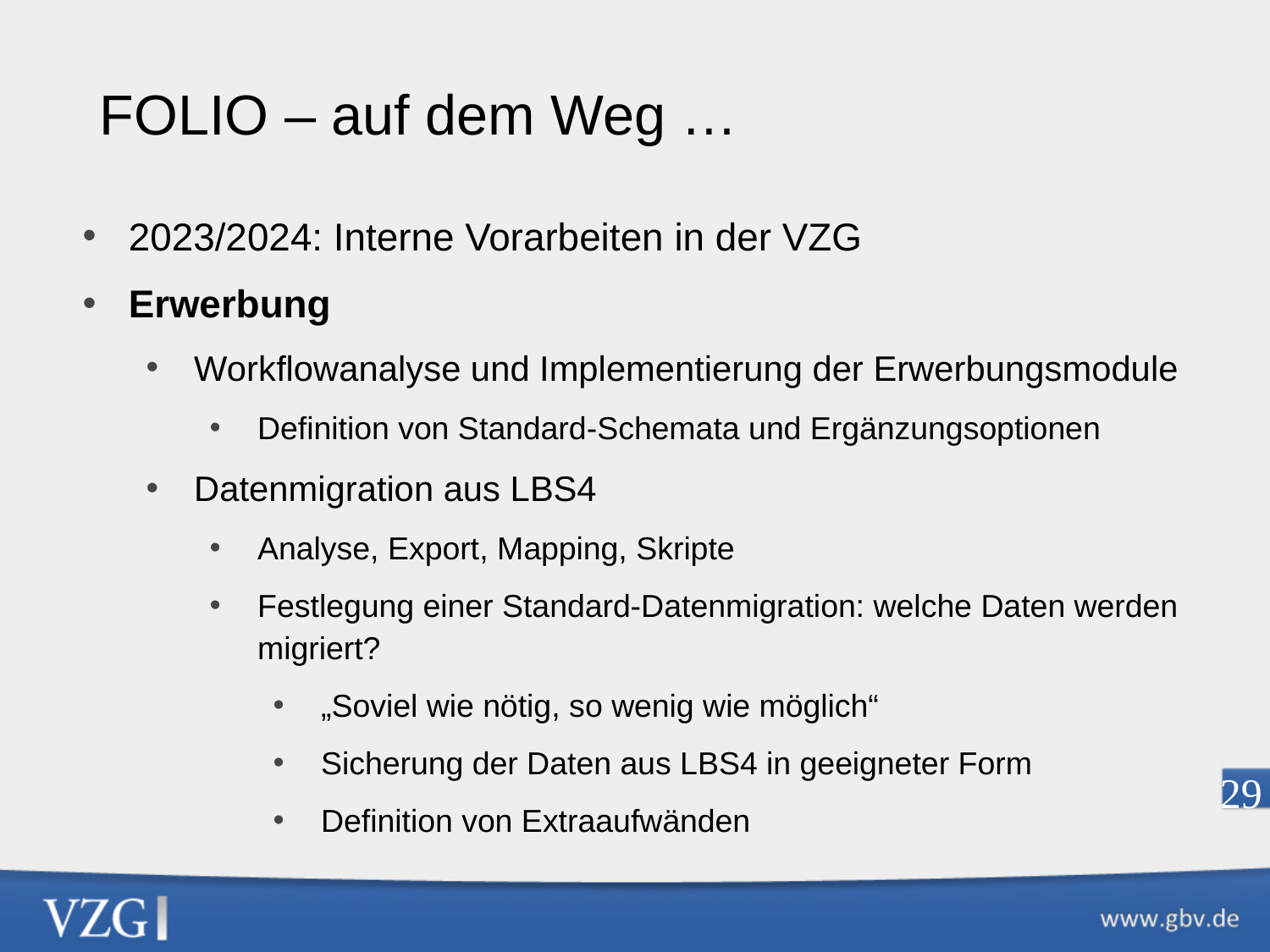

FOLIO – auf dem Weg …

2023/2024: Interne Vorarbeiten in der VZG
Erwerbung
Workflowanalyse und Implementierung der Erwerbungsmodule
Definition von Standard-Schemata und Ergänzungsoptionen
Datenmigration aus LBS4
Analyse, Export, Mapping, Skripte
Festlegung einer Standard-Datenmigration: welche Daten werden migriert?
„Soviel wie nötig, so wenig wie möglich“
Sicherung der Daten aus LBS4 in geeigneter Form
Definition von Extraaufwänden

Implementierung neuer Services im ERM-Kontext, inkl.  interner Tests und Erstellung eines Einführungskonzeptes
eUsage
Open Access (APC App)  - nach Verfügbarkeit
Solange: Aussetzen weitere ERM-Implementierungen

29